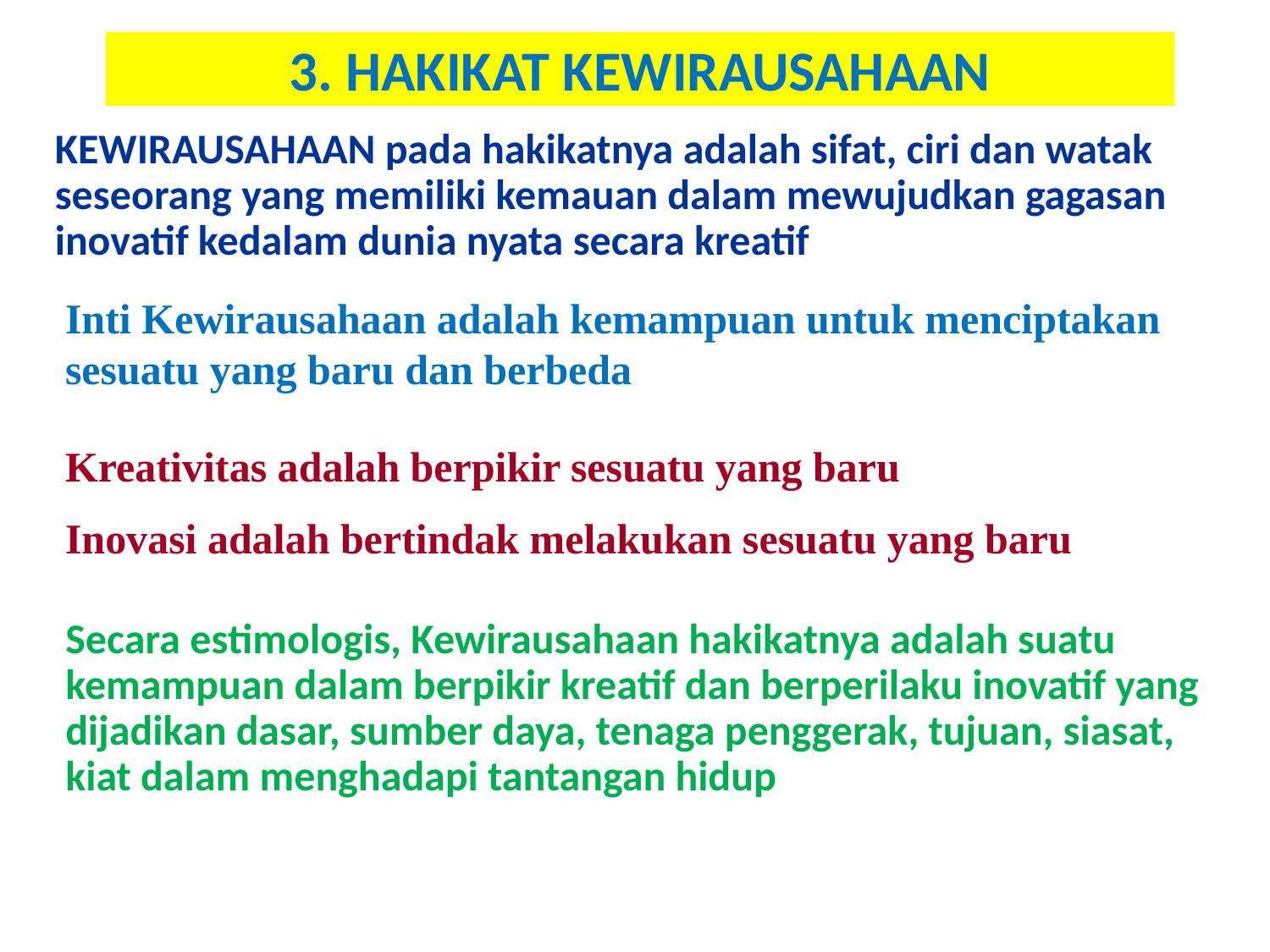

# 3. HAKIKAT KEWIRAUSAHAAN
KEWIRAUSAHAAN pada hakikatnya adalah sifat, ciri dan watak seseorang yang memiliki kemauan dalam mewujudkan gagasan inovatif kedalam dunia nyata secara kreatif
Inti Kewirausahaan adalah kemampuan untuk menciptakan sesuatu yang baru dan berbeda
Kreativitas adalah berpikir sesuatu yang baru
Inovasi adalah bertindak melakukan sesuatu yang baru
Secara estimologis, Kewirausahaan hakikatnya adalah suatu kemampuan dalam berpikir kreatif dan berperilaku inovatif yang dijadikan dasar, sumber daya, tenaga penggerak, tujuan, siasat, kiat dalam menghadapi tantangan hidup